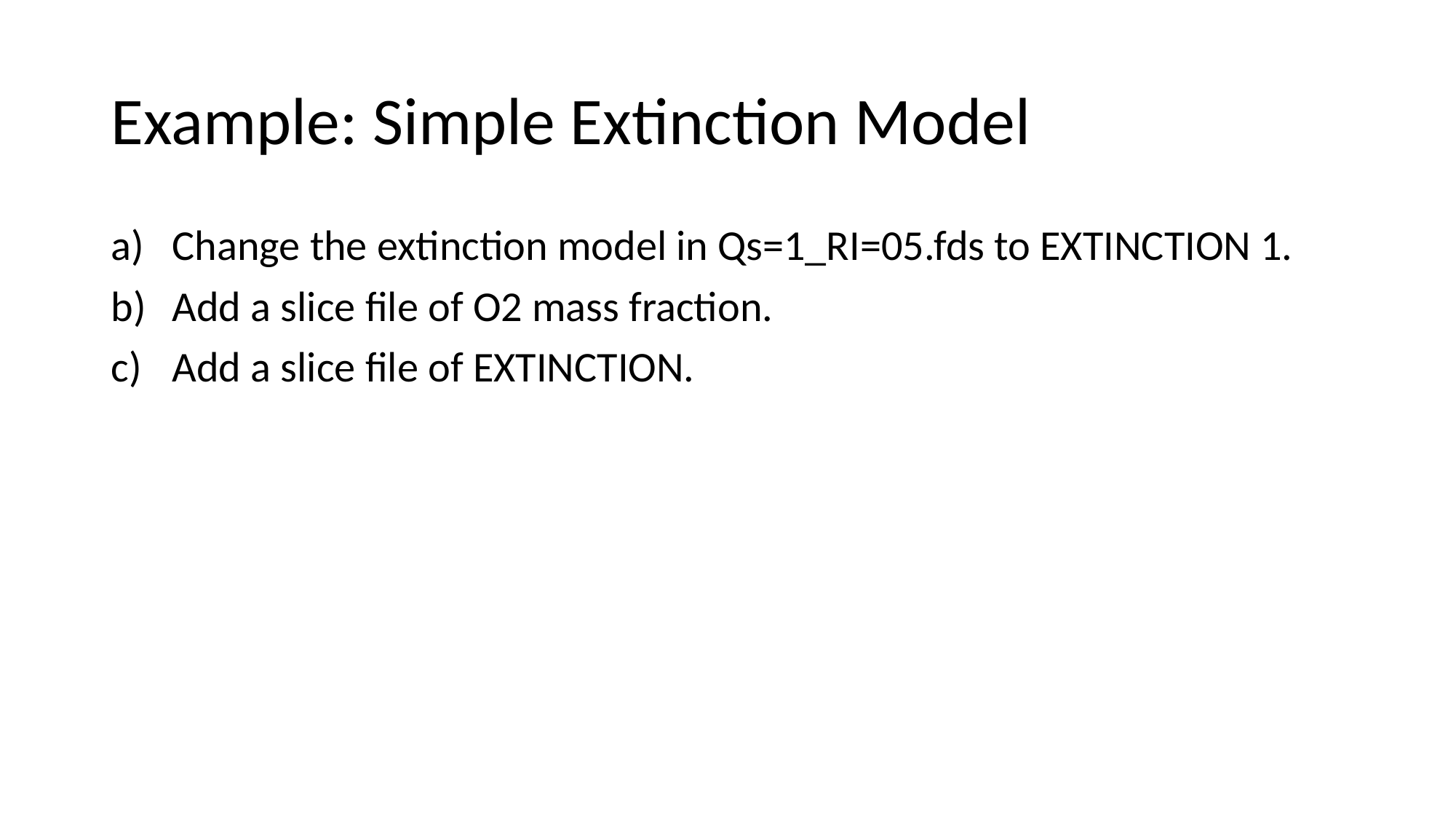

# Example: Simple Extinction Model
Change the extinction model in Qs=1_RI=05.fds to EXTINCTION 1.
Add a slice file of O2 mass fraction.
Add a slice file of EXTINCTION.